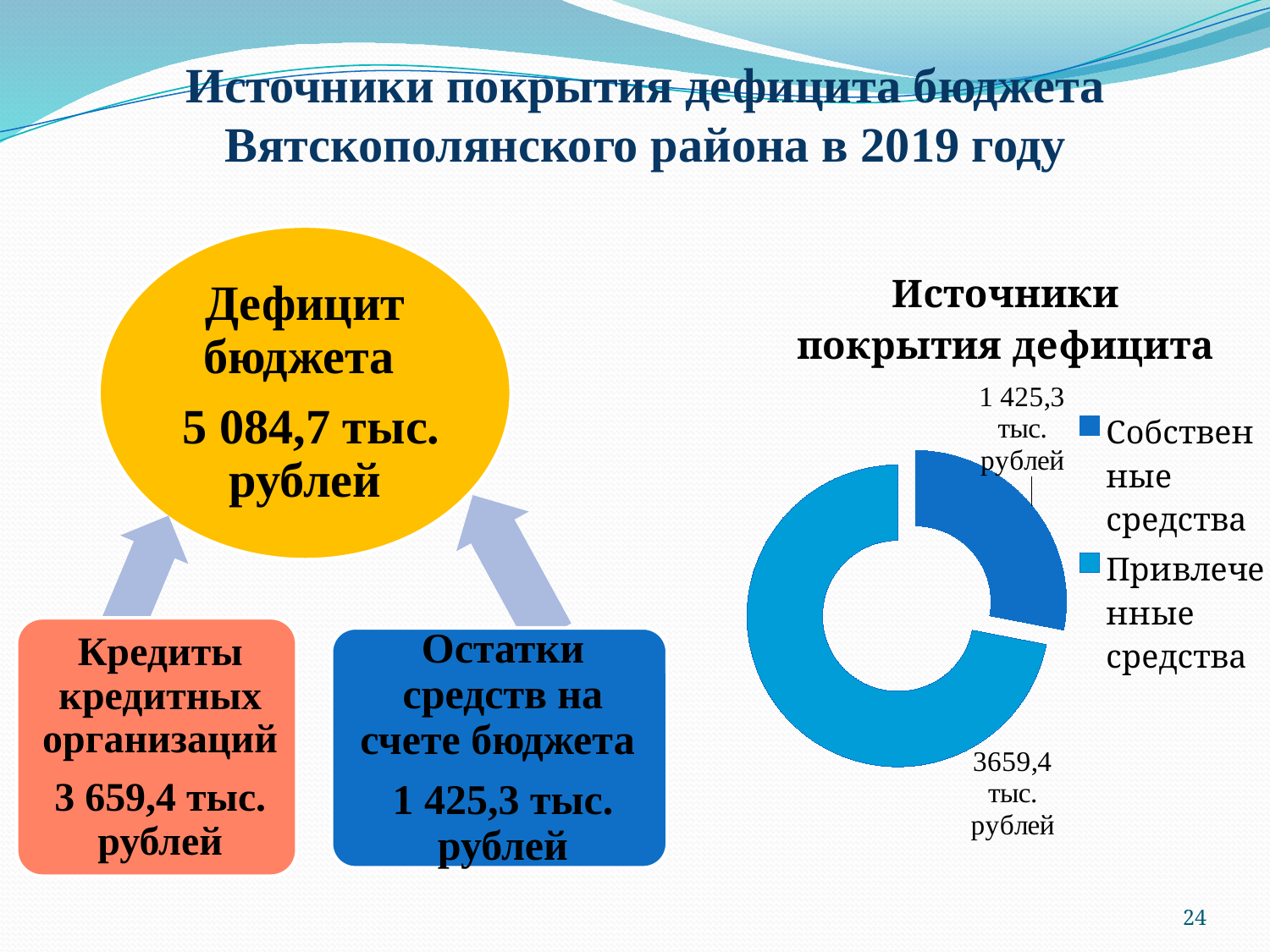

# Источники покрытия дефицита бюджета Вятскополянского района в 2019 году
Дефицит бюджета
 5 084,7 тыс. рублей
Кредиты кредитных организаций
3 659,4 тыс. рублей
Остатки средств на счете бюджета
1 425,3 тыс. рублей

### Chart: Источники покрытия дефицита

| Category | Источники покрыти я дефицита |
|---|---|
| Собственные средства | 1425.3 |
| Привлеченные средства | 3659.4 |
24